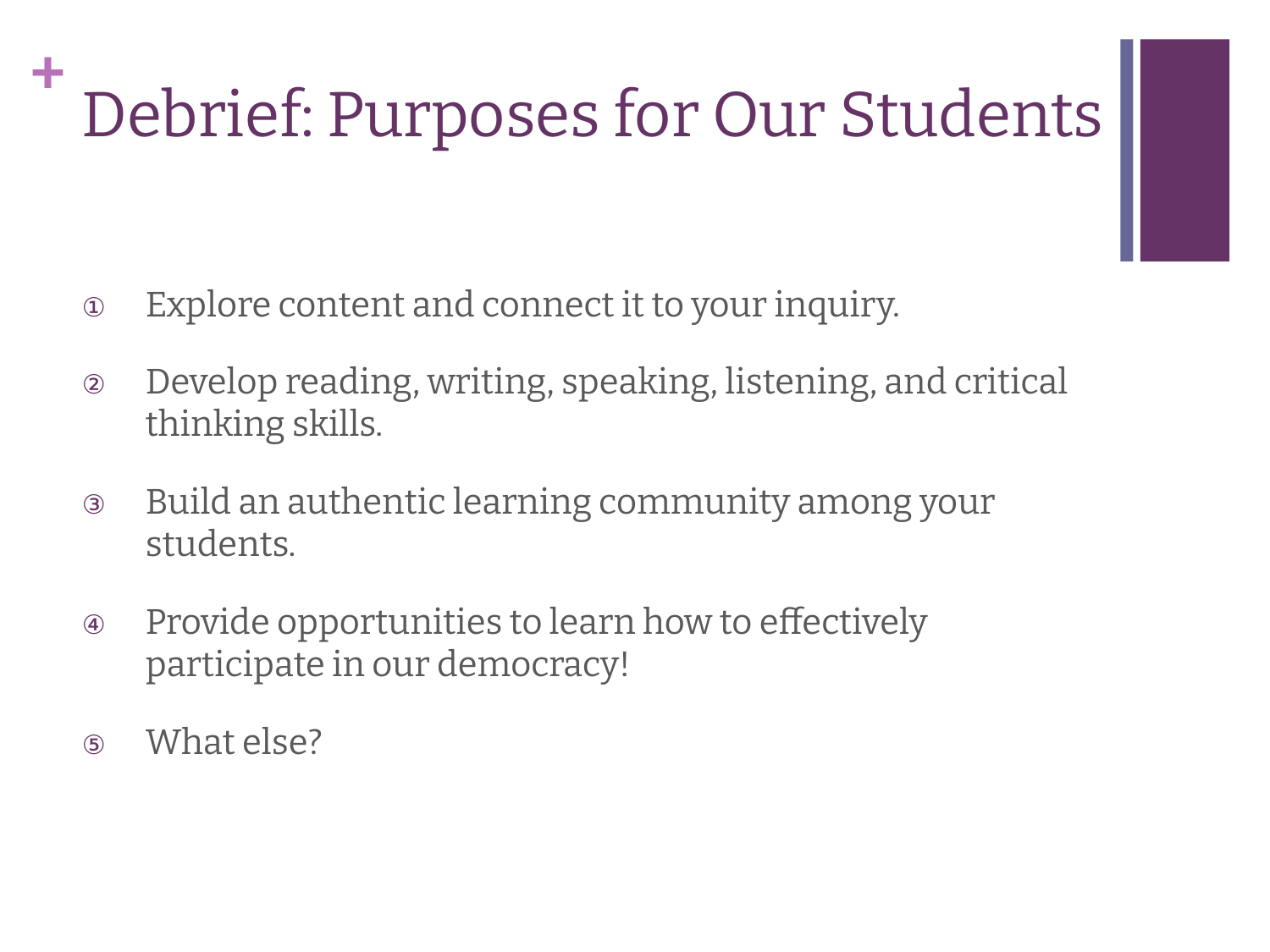

# Debrief: Purposes for Our Students
Explore content and connect it to your inquiry.
Develop reading, writing, speaking, listening, and critical thinking skills.
Build an authentic learning community among your students.
Provide opportunities to learn how to effectively participate in our democracy!
What else?